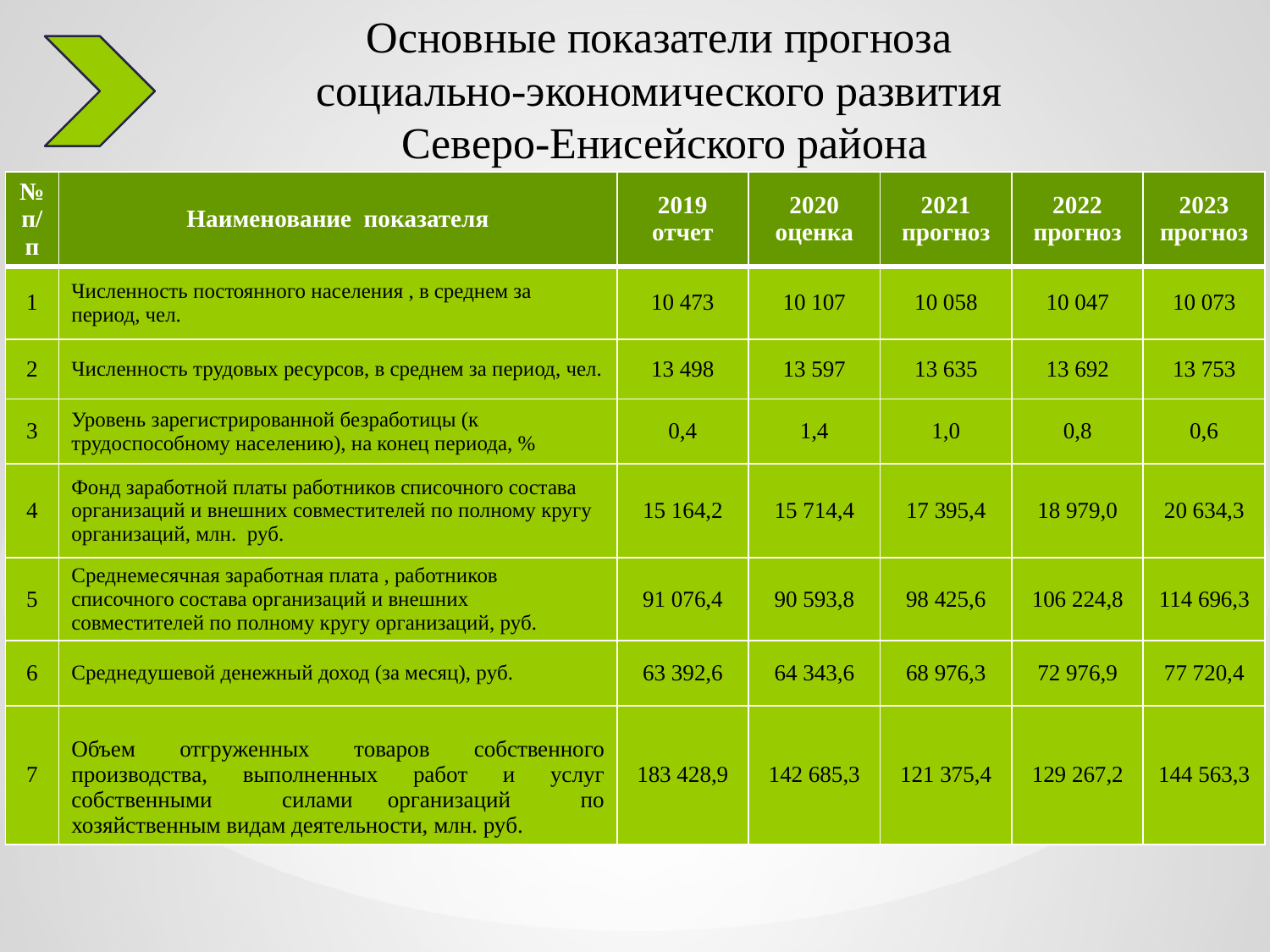

Основные показатели прогноза
социально-экономического развития
Северо-Енисейского района

| № п/п | Наименование показателя | 2019 отчет | 2020 оценка | 2021 прогноз | 2022 прогноз | 2023 прогноз |
| --- | --- | --- | --- | --- | --- | --- |
| 1 | Численность постоянного населения , в среднем за период, чел. | 10 473 | 10 107 | 10 058 | 10 047 | 10 073 |
| 2 | Численность трудовых ресурсов, в среднем за период, чел. | 13 498 | 13 597 | 13 635 | 13 692 | 13 753 |
| 3 | Уровень зарегистрированной безработицы (к трудоспособному населению), на конец периода, % | 0,4 | 1,4 | 1,0 | 0,8 | 0,6 |
| 4 | Фонд заработной платы работников списочного состава организаций и внешних совместителей по полному кругу организаций, млн. руб. | 15 164,2 | 15 714,4 | 17 395,4 | 18 979,0 | 20 634,3 |
| 5 | Среднемесячная заработная плата , работников списочного состава организаций и внешних совместителей по полному кругу организаций, руб. | 91 076,4 | 90 593,8 | 98 425,6 | 106 224,8 | 114 696,3 |
| 6 | Среднедушевой денежный доход (за месяц), руб. | 63 392,6 | 64 343,6 | 68 976,3 | 72 976,9 | 77 720,4 |
| 7 | Объем отгруженных товаров собственного производства, выполненных работ и услуг собственными силами организаций по хозяйственным видам деятельности, млн. руб. | 183 428,9 | 142 685,3 | 121 375,4 | 129 267,2 | 144 563,3 |